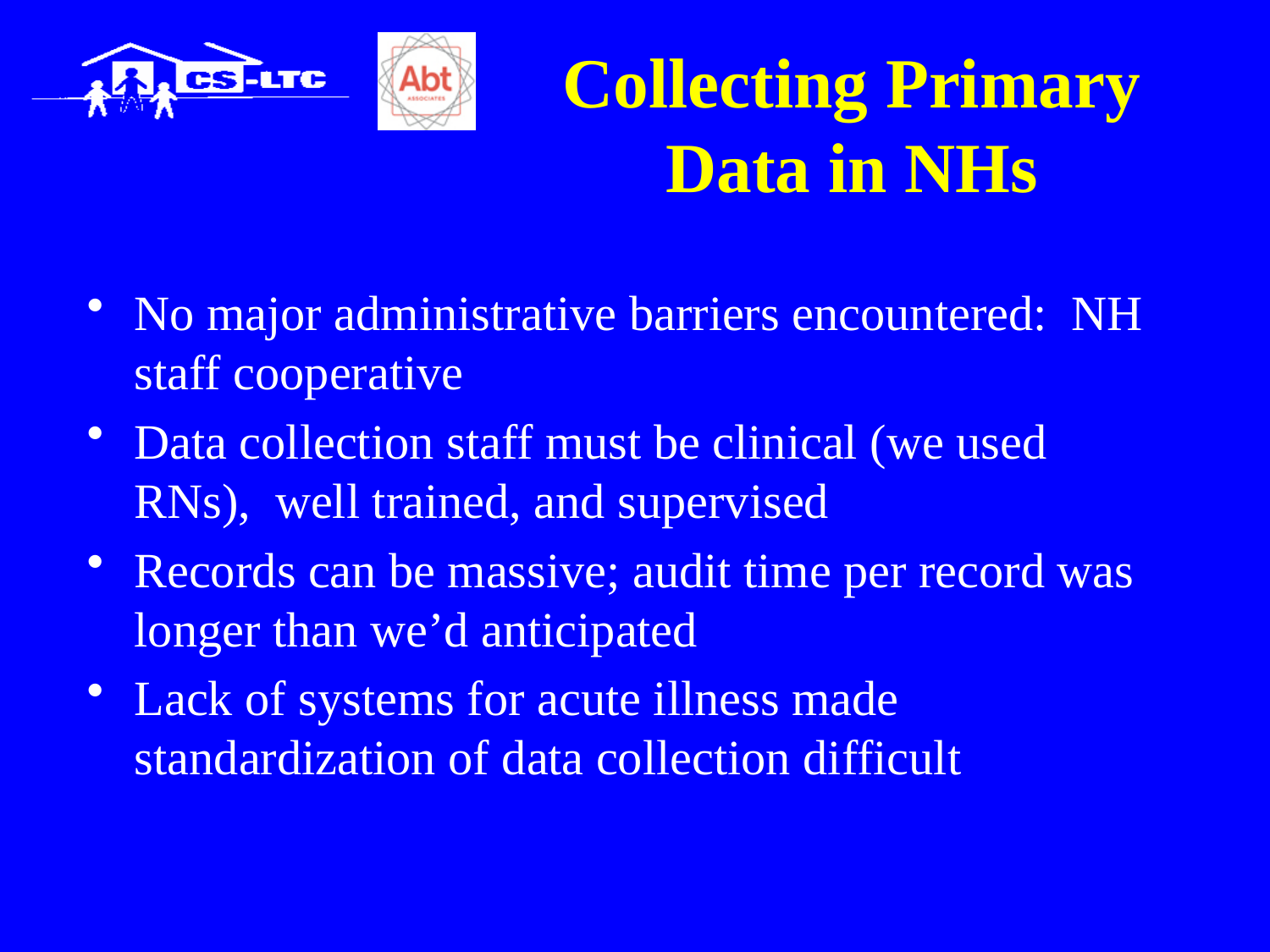

# Collecting Primary Data in NHs
No major administrative barriers encountered:  NH  staff cooperative
Data collection staff must be clinical (we used RNs),  well trained, and supervised
Records can be massive; audit time per record was longer than we’d anticipated
Lack of systems for acute illness made standardization of data collection difficult